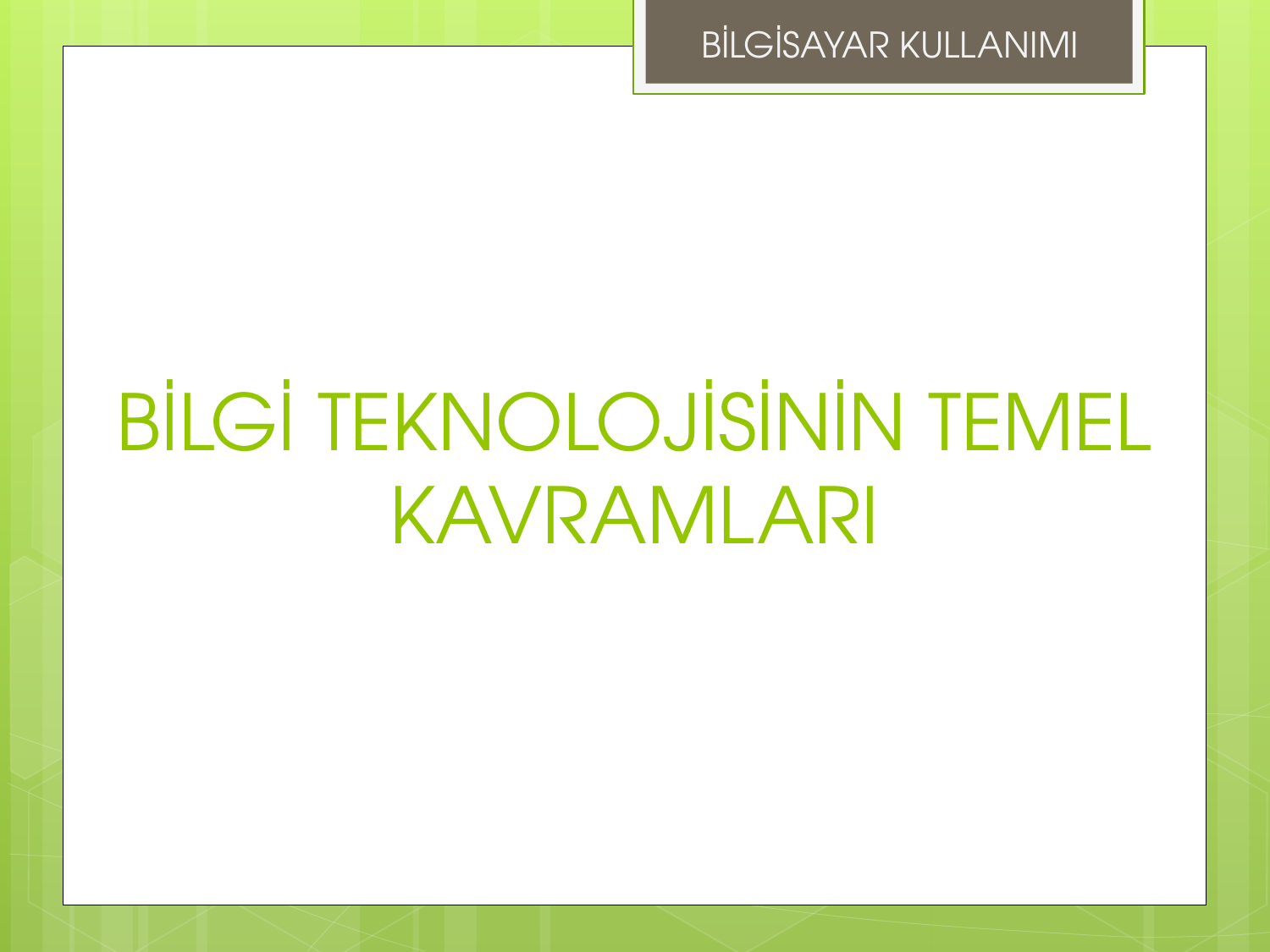

BİLGİSAYAR KULLANIMI
# BİLGİ TEKNOLOJİSİNİN TEMEL KAVRAMLARI